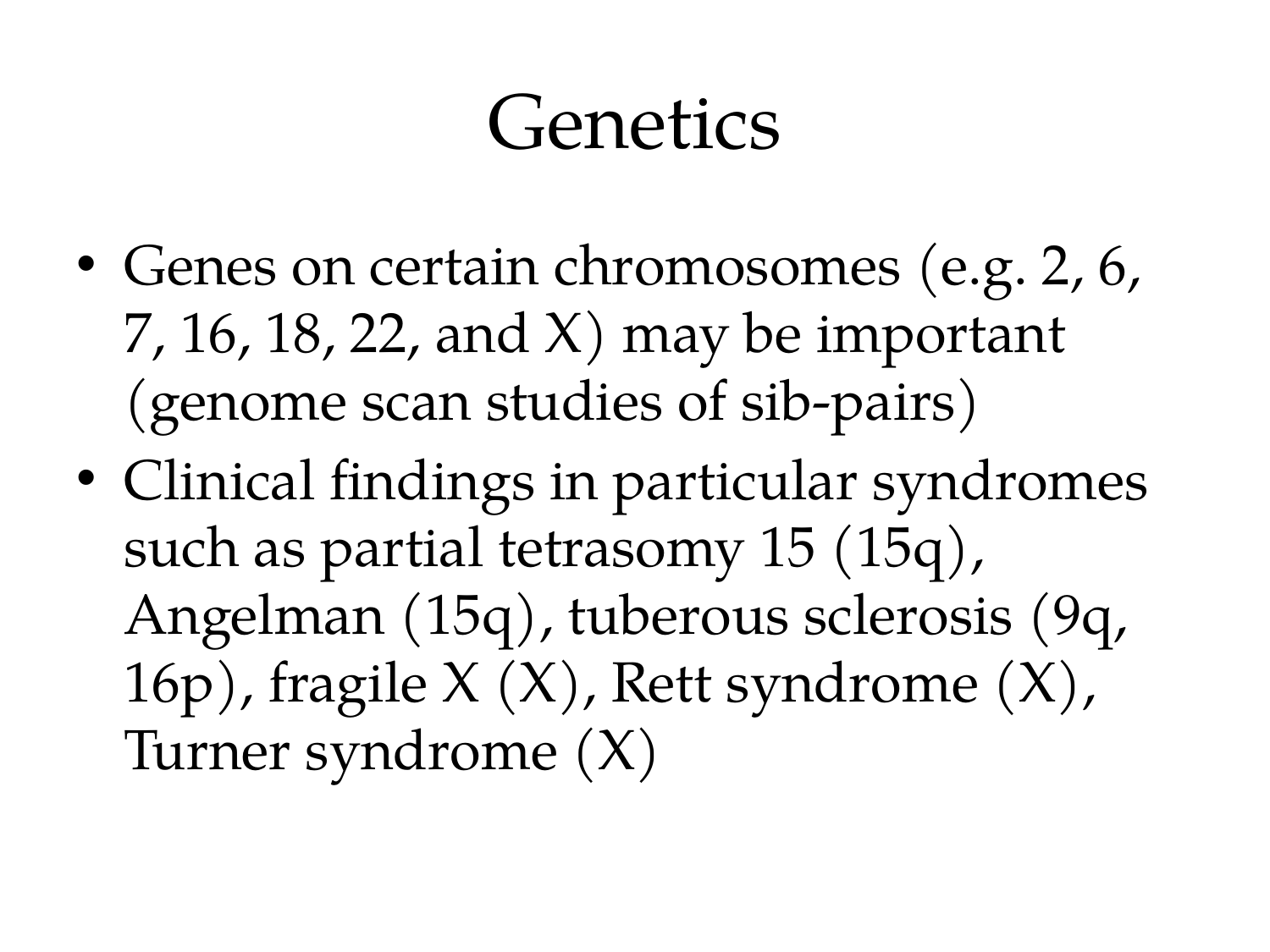

# Genetics
Genes on certain chromosomes (e.g. 2, 6, 7, 16, 18, 22, and X) may be important (genome scan studies of sib-pairs)
Clinical findings in particular syndromes such as partial tetrasomy 15 (15q), Angelman (15q), tuberous sclerosis (9q, 16p), fragile X (X), Rett syndrome (X), Turner syndrome (X)